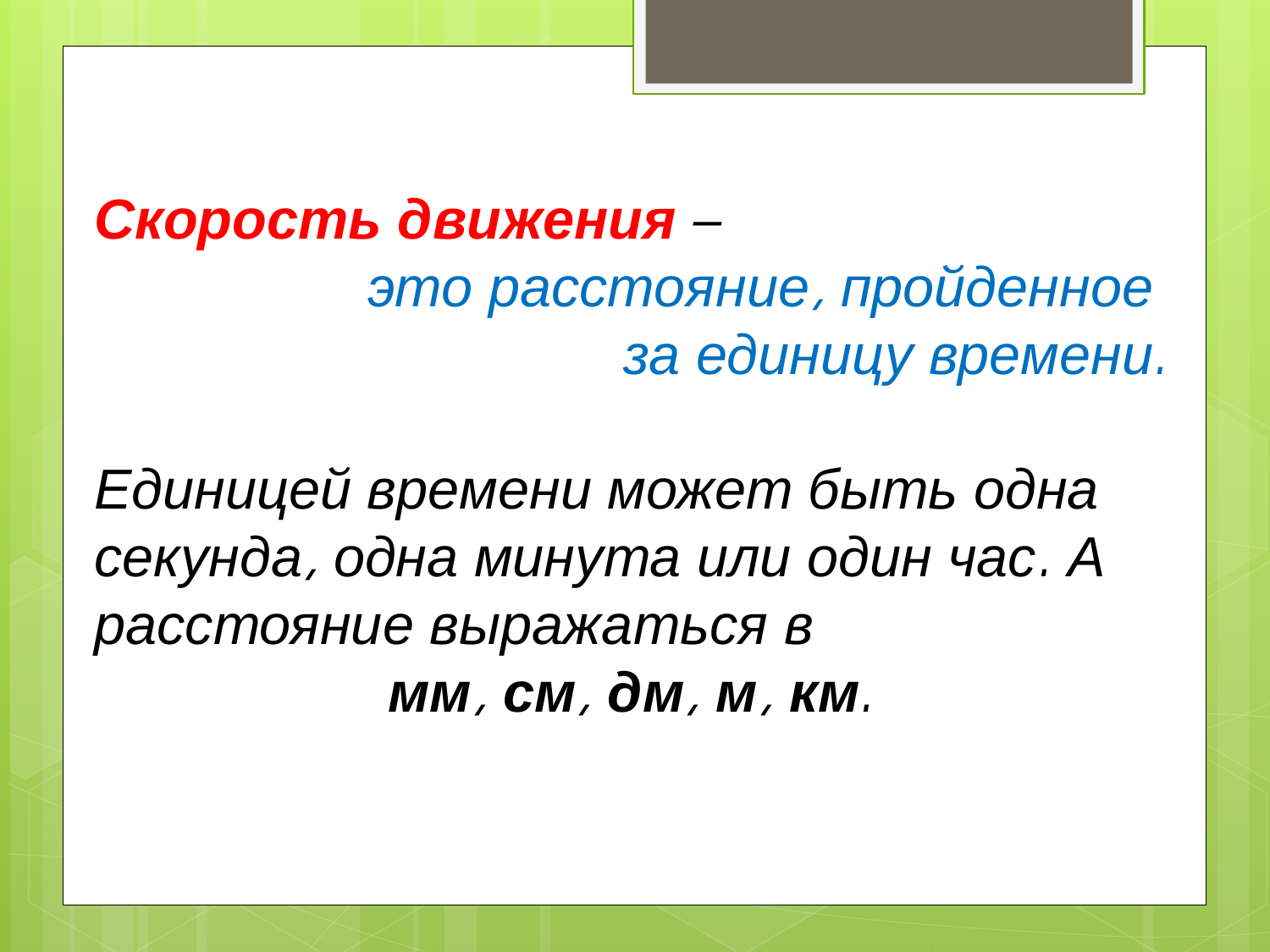

Ско­рость дви­же­ния –
это рас­сто­я­ние, прой­ден­ное
за еди­ни­цу вре­ме­ни.

Еди­ни­цей вре­ме­ни может быть одна се­кун­да, одна ми­ну­та или один час. А расстояние выражаться в
мм, см, дм, м, км.